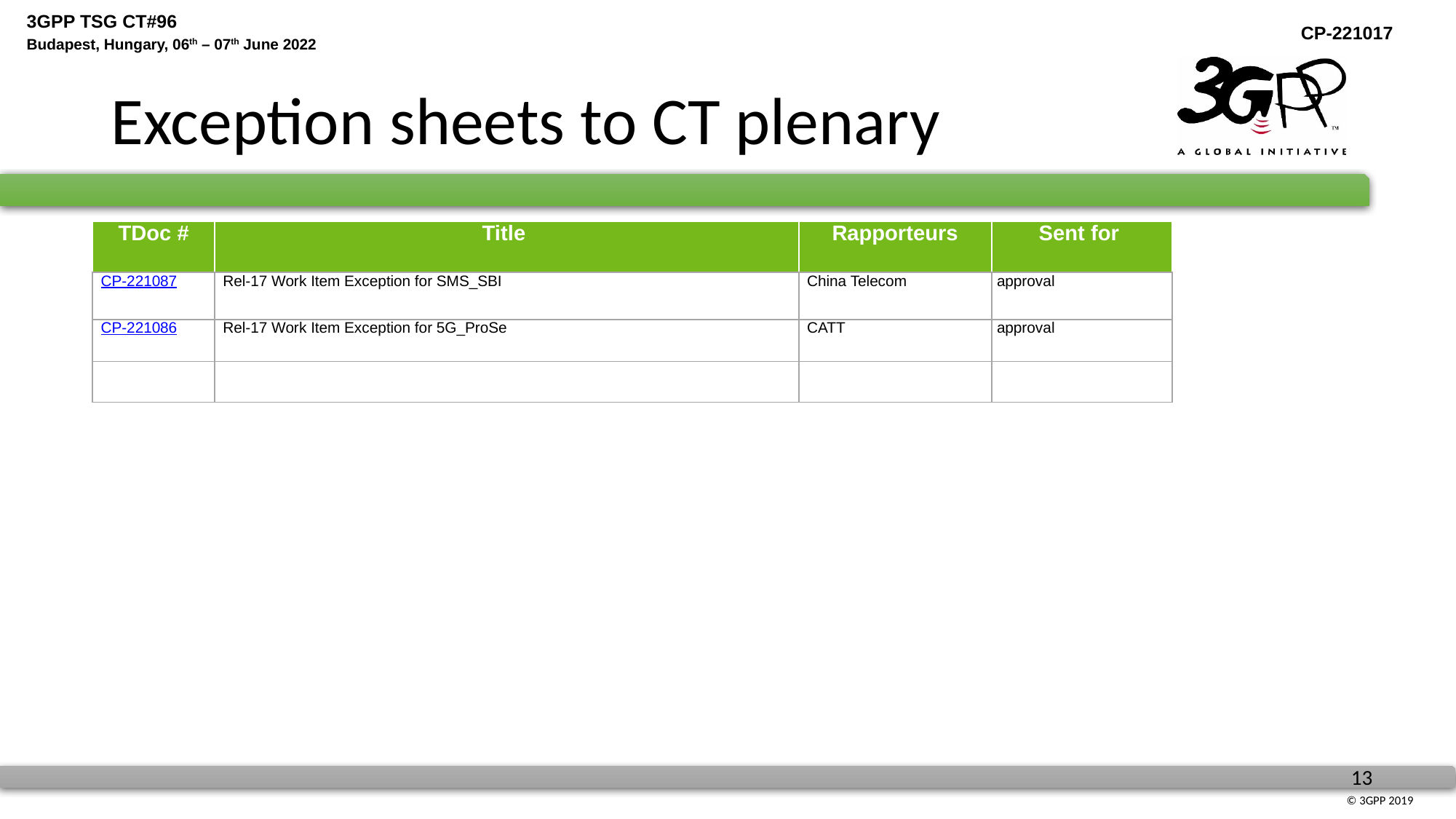

# Exception sheets to CT plenary
| TDoc # | Title | Rapporteurs | Sent for |
| --- | --- | --- | --- |
| CP-221087 | Rel-17 Work Item Exception for SMS\_SBI | China Telecom | approval |
| CP-221086 | Rel-17 Work Item Exception for 5G\_ProSe | CATT | approval |
|  |  |  |  |